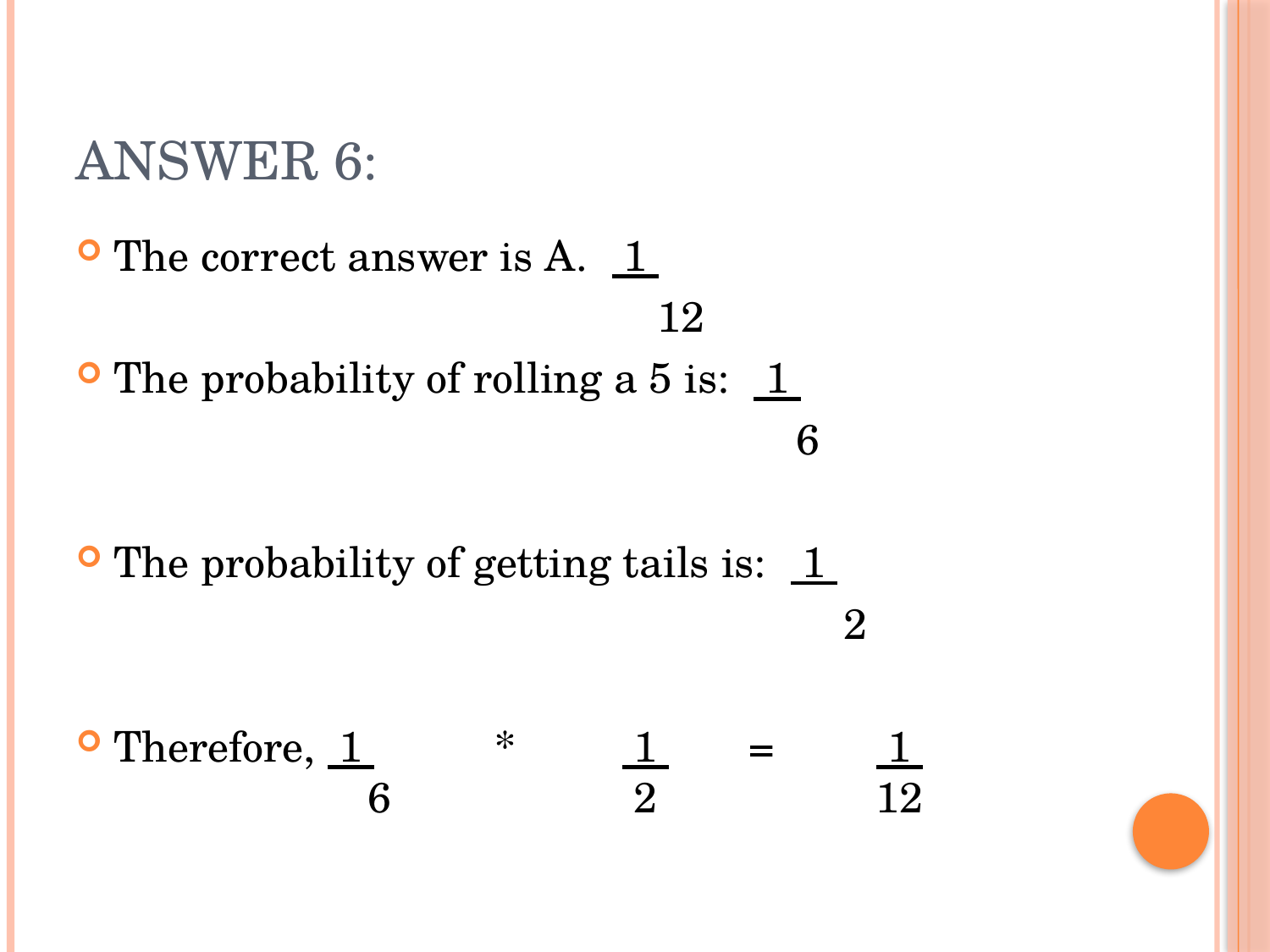

# Answer 6:
The correct answer is A.   1
					   12
The probability of rolling a 5 is:   1
						    6

The probability of getting tails is:   1
						        2

Therefore,  1 	* 	 1 	=	 1 			6		 2		12